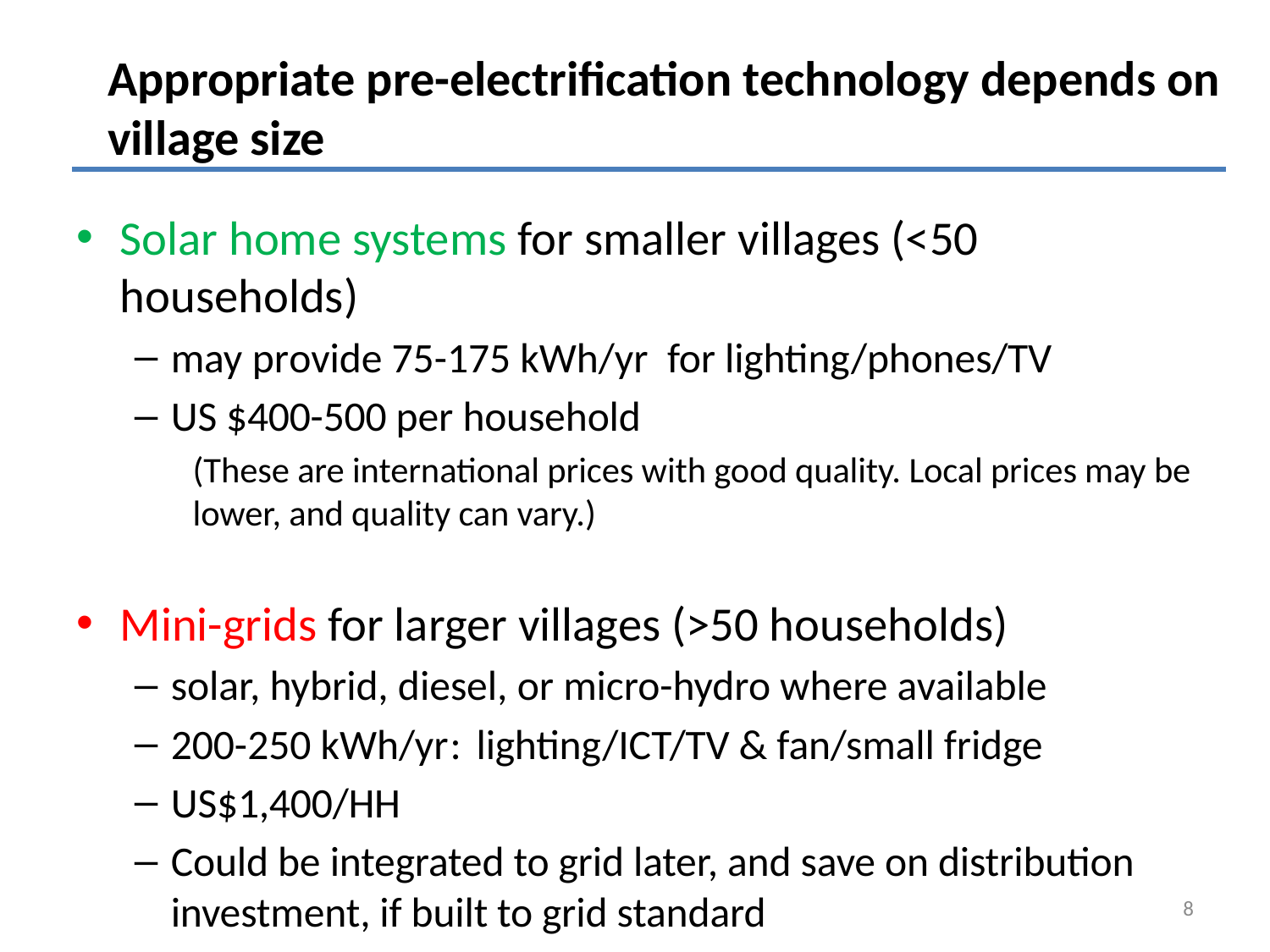

Appropriate pre-electrification technology depends on village size
Solar home systems for smaller villages (<50 households)
may provide 75-175 kWh/yr  for lighting/phones/TV
US $400-500 per household
(These are international prices with good quality. Local prices may be lower, and quality can vary.)

Mini-grids for larger villages (>50 households)
solar, hybrid, diesel, or micro-hydro where available
200-250 kWh/yr :  lighting/ICT/TV & fan/small fridge
US$1,400/HH
Could be integrated to grid later, and save on distribution investment, if built to grid standard
8